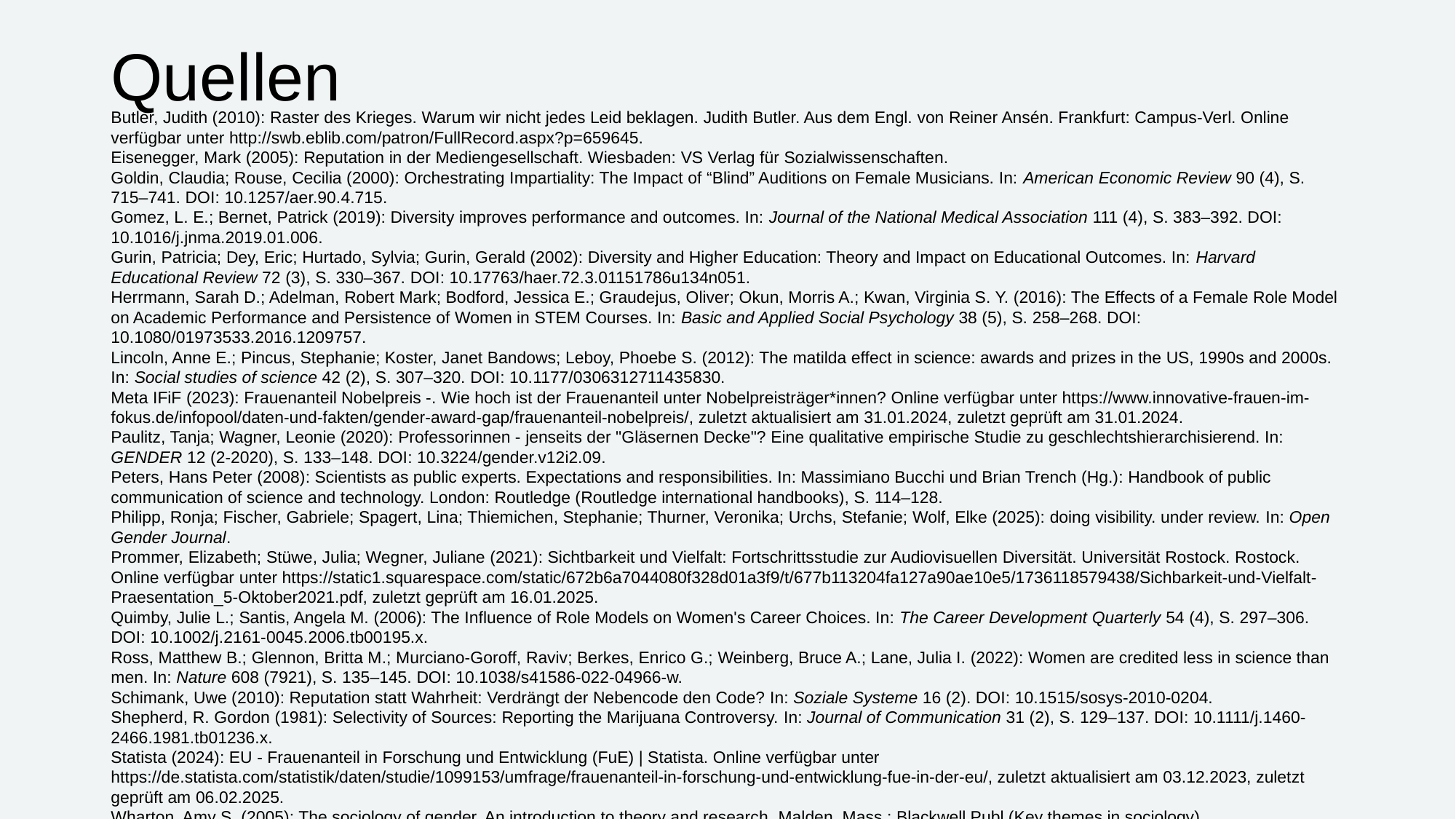

# Quellen
Butler, Judith (2010): Raster des Krieges. Warum wir nicht jedes Leid beklagen. Judith Butler. Aus dem Engl. von Reiner Ansén. Frankfurt: Campus-Verl. Online verfügbar unter http://swb.eblib.com/patron/FullRecord.aspx?p=659645.
Eisenegger, Mark (2005): Reputation in der Mediengesellschaft. Wiesbaden: VS Verlag für Sozialwissenschaften.
Goldin, Claudia; Rouse, Cecilia (2000): Orchestrating Impartiality: The Impact of “Blind” Auditions on Female Musicians. In: American Economic Review 90 (4), S. 715–741. DOI: 10.1257/aer.90.4.715.
Gomez, L. E.; Bernet, Patrick (2019): Diversity improves performance and outcomes. In: Journal of the National Medical Association 111 (4), S. 383–392. DOI: 10.1016/j.jnma.2019.01.006.
Gurin, Patricia; Dey, Eric; Hurtado, Sylvia; Gurin, Gerald (2002): Diversity and Higher Education: Theory and Impact on Educational Outcomes. In: Harvard Educational Review 72 (3), S. 330–367. DOI: 10.17763/haer.72.3.01151786u134n051.
Herrmann, Sarah D.; Adelman, Robert Mark; Bodford, Jessica E.; Graudejus, Oliver; Okun, Morris A.; Kwan, Virginia S. Y. (2016): The Effects of a Female Role Model on Academic Performance and Persistence of Women in STEM Courses. In: Basic and Applied Social Psychology 38 (5), S. 258–268. DOI: 10.1080/01973533.2016.1209757.
Lincoln, Anne E.; Pincus, Stephanie; Koster, Janet Bandows; Leboy, Phoebe S. (2012): The matilda effect in science: awards and prizes in the US, 1990s and 2000s. In: Social studies of science 42 (2), S. 307–320. DOI: 10.1177/0306312711435830.
Meta IFiF (2023): Frauenanteil Nobelpreis -. Wie hoch ist der Frauenanteil unter Nobelpreisträger*innen? Online verfügbar unter https://www.innovative-frauen-im-fokus.de/infopool/daten-und-fakten/gender-award-gap/frauenanteil-nobelpreis/, zuletzt aktualisiert am 31.01.2024, zuletzt geprüft am 31.01.2024.
Paulitz, Tanja; Wagner, Leonie (2020): Professorinnen - jenseits der "Gläsernen Decke"? Eine qualitative empirische Studie zu geschlechtshierarchisierend. In: GENDER 12 (2-2020), S. 133–148. DOI: 10.3224/gender.v12i2.09.
Peters, Hans Peter (2008): Scientists as public experts. Expectations and responsibilities. In: Massimiano Bucchi und Brian Trench (Hg.): Handbook of public communication of science and technology. London: Routledge (Routledge international handbooks), S. 114–128.
Philipp, Ronja; Fischer, Gabriele; Spagert, Lina; Thiemichen, Stephanie; Thurner, Veronika; Urchs, Stefanie; Wolf, Elke (2025): doing visibility. under review. In: Open Gender Journal.
Prommer, Elizabeth; Stüwe, Julia; Wegner, Juliane (2021): Sichtbarkeit und Vielfalt: Fortschrittsstudie zur Audiovisuellen Diversität. Universität Rostock. Rostock. Online verfügbar unter https://static1.squarespace.com/static/672b6a7044080f328d01a3f9/t/677b113204fa127a90ae10e5/1736118579438/Sichbarkeit-und-Vielfalt-Praesentation_5-Oktober2021.pdf, zuletzt geprüft am 16.01.2025.
Quimby, Julie L.; Santis, Angela M. (2006): The Influence of Role Models on Women's Career Choices. In: The Career Development Quarterly 54 (4), S. 297–306. DOI: 10.1002/j.2161-0045.2006.tb00195.x.
Ross, Matthew B.; Glennon, Britta M.; Murciano-Goroff, Raviv; Berkes, Enrico G.; Weinberg, Bruce A.; Lane, Julia I. (2022): Women are credited less in science than men. In: Nature 608 (7921), S. 135–145. DOI: 10.1038/s41586-022-04966-w.
Schimank, Uwe (2010): Reputation statt Wahrheit: Verdrängt der Nebencode den Code? In: Soziale Systeme 16 (2). DOI: 10.1515/sosys-2010-0204.
Shepherd, R. Gordon (1981): Selectivity of Sources: Reporting the Marijuana Controversy. In: Journal of Communication 31 (2), S. 129–137. DOI: 10.1111/j.1460-2466.1981.tb01236.x.
Statista (2024): EU - Frauenanteil in Forschung und Entwicklung (FuE) | Statista. Online verfügbar unter https://de.statista.com/statistik/daten/studie/1099153/umfrage/frauenanteil-in-forschung-und-entwicklung-fue-in-der-eu/, zuletzt aktualisiert am 03.12.2023, zuletzt geprüft am 06.02.2025.
Wharton, Amy S. (2005): The sociology of gender. An introduction to theory and research. Malden, Mass.: Blackwell Publ (Key themes in sociology).